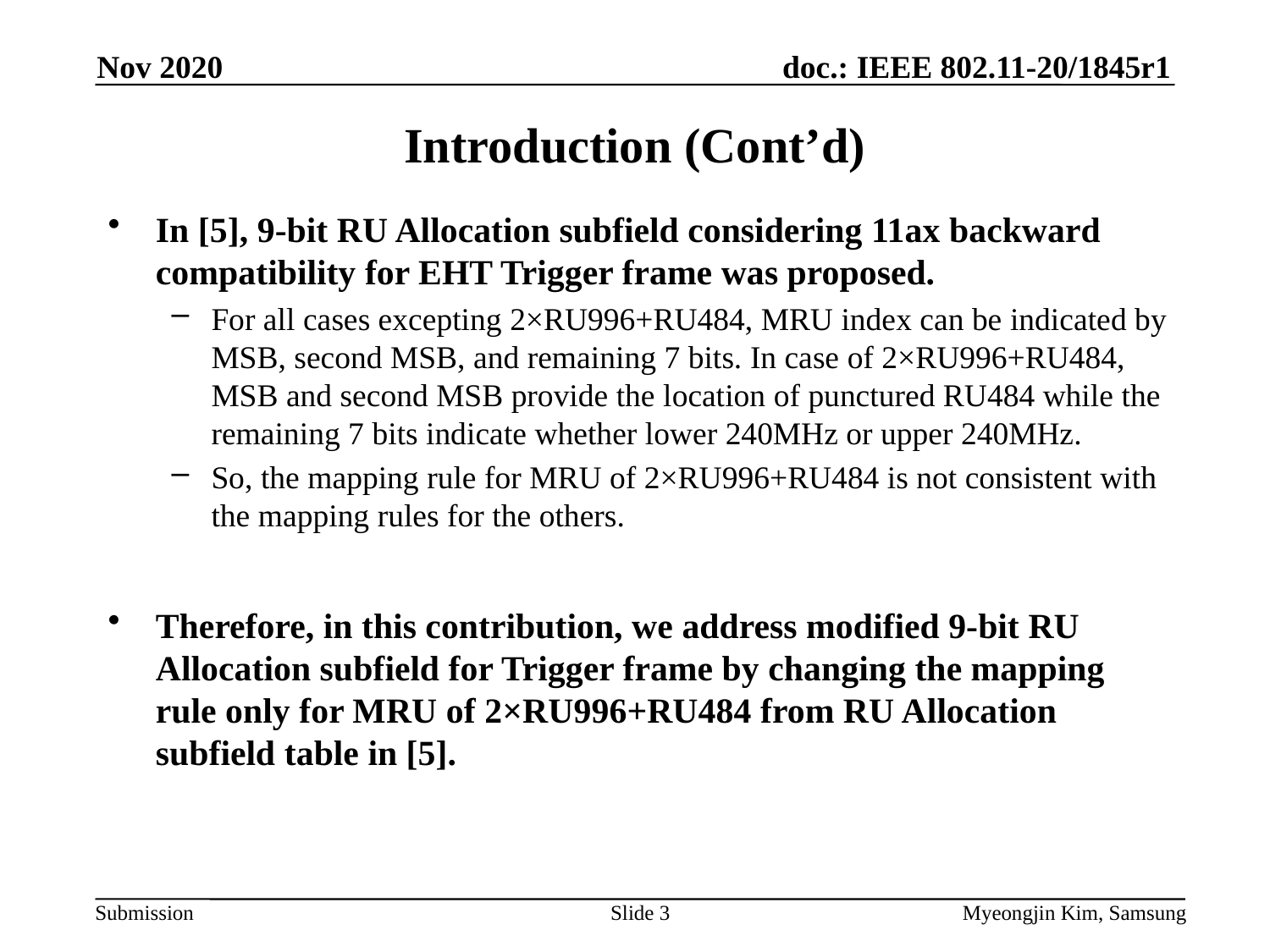

Nov 2020
# Introduction (Cont’d)
In [5], 9-bit RU Allocation subfield considering 11ax backward compatibility for EHT Trigger frame was proposed.
For all cases excepting 2×RU996+RU484, MRU index can be indicated by MSB, second MSB, and remaining 7 bits. In case of 2×RU996+RU484, MSB and second MSB provide the location of punctured RU484 while the remaining 7 bits indicate whether lower 240MHz or upper 240MHz.
So, the mapping rule for MRU of 2×RU996+RU484 is not consistent with the mapping rules for the others.

Therefore, in this contribution, we address modified 9-bit RU Allocation subfield for Trigger frame by changing the mapping rule only for MRU of 2×RU996+RU484 from RU Allocation subfield table in [5].

Slide 3
Myeongjin Kim, Samsung